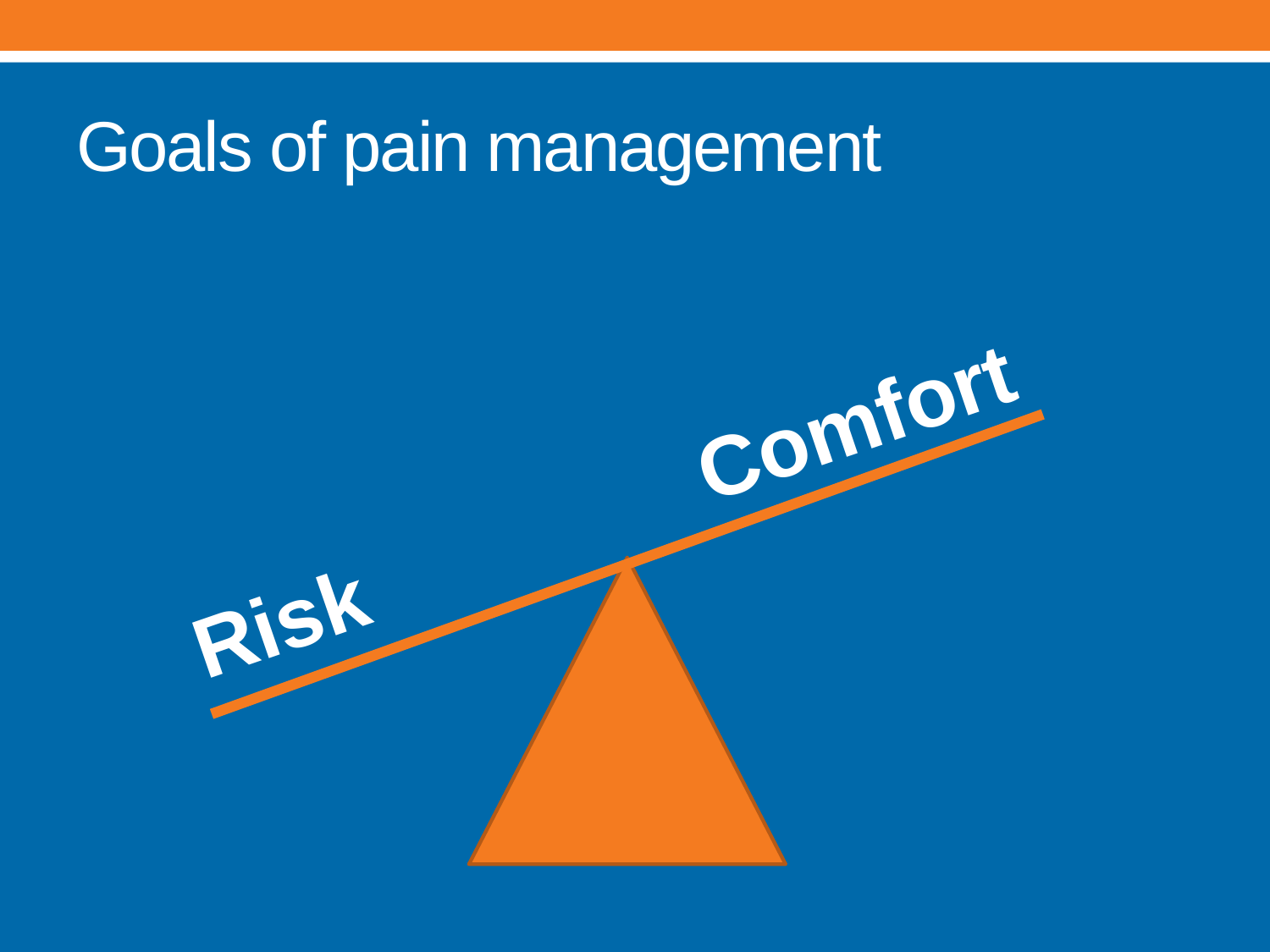

# Goals of pain management
Comfort

 Risk